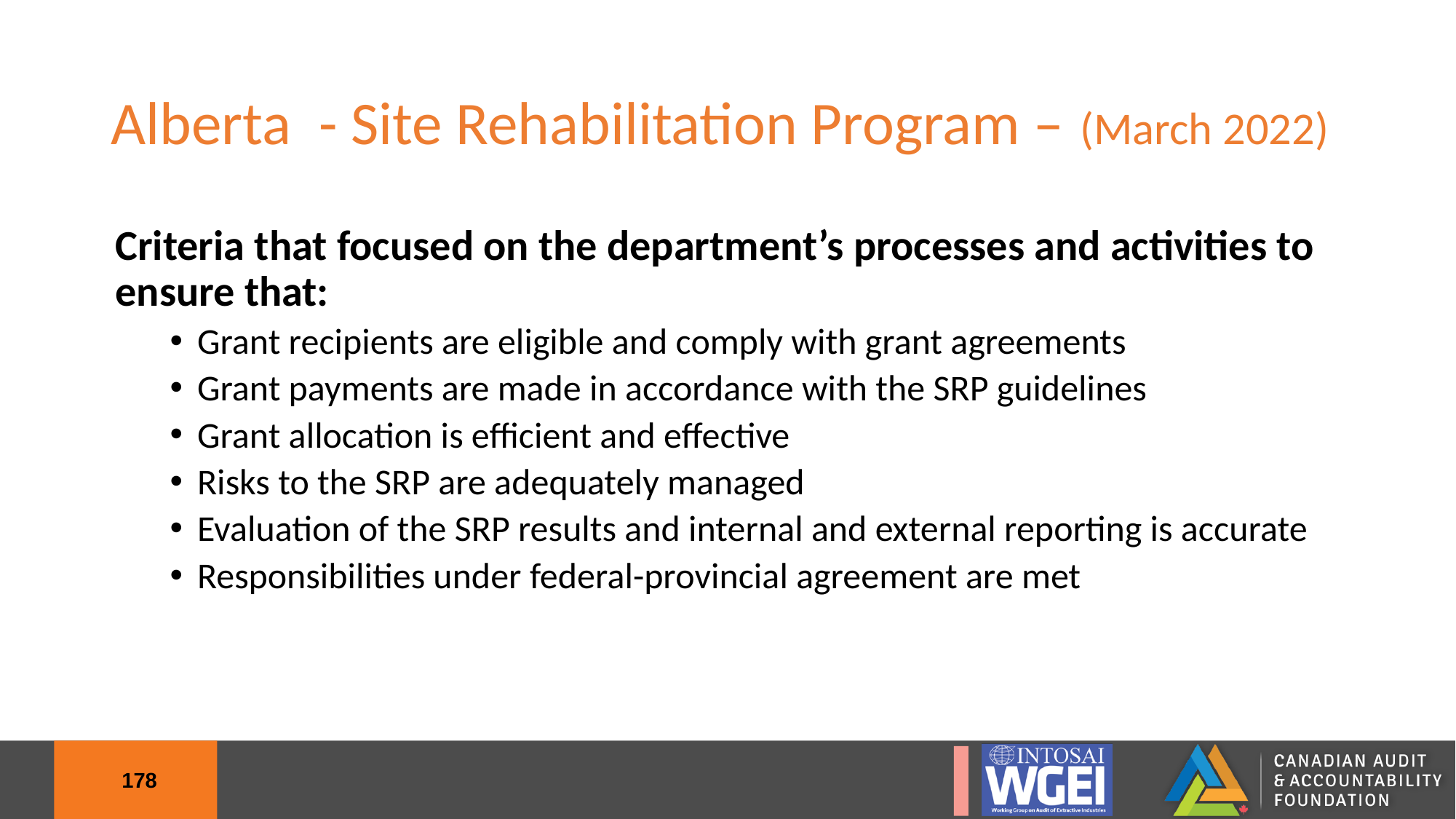

# Alberta  - Site Rehabilitation Program – (March 2022)
Criteria that focused on the department’s processes and activities to ensure that:
Grant recipients are eligible and comply with grant agreements
Grant payments are made in accordance with the SRP guidelines
Grant allocation is efficient and effective
Risks to the SRP are adequately managed
Evaluation of the SRP results and internal and external reporting is accurate
Responsibilities under federal-provincial agreement are met